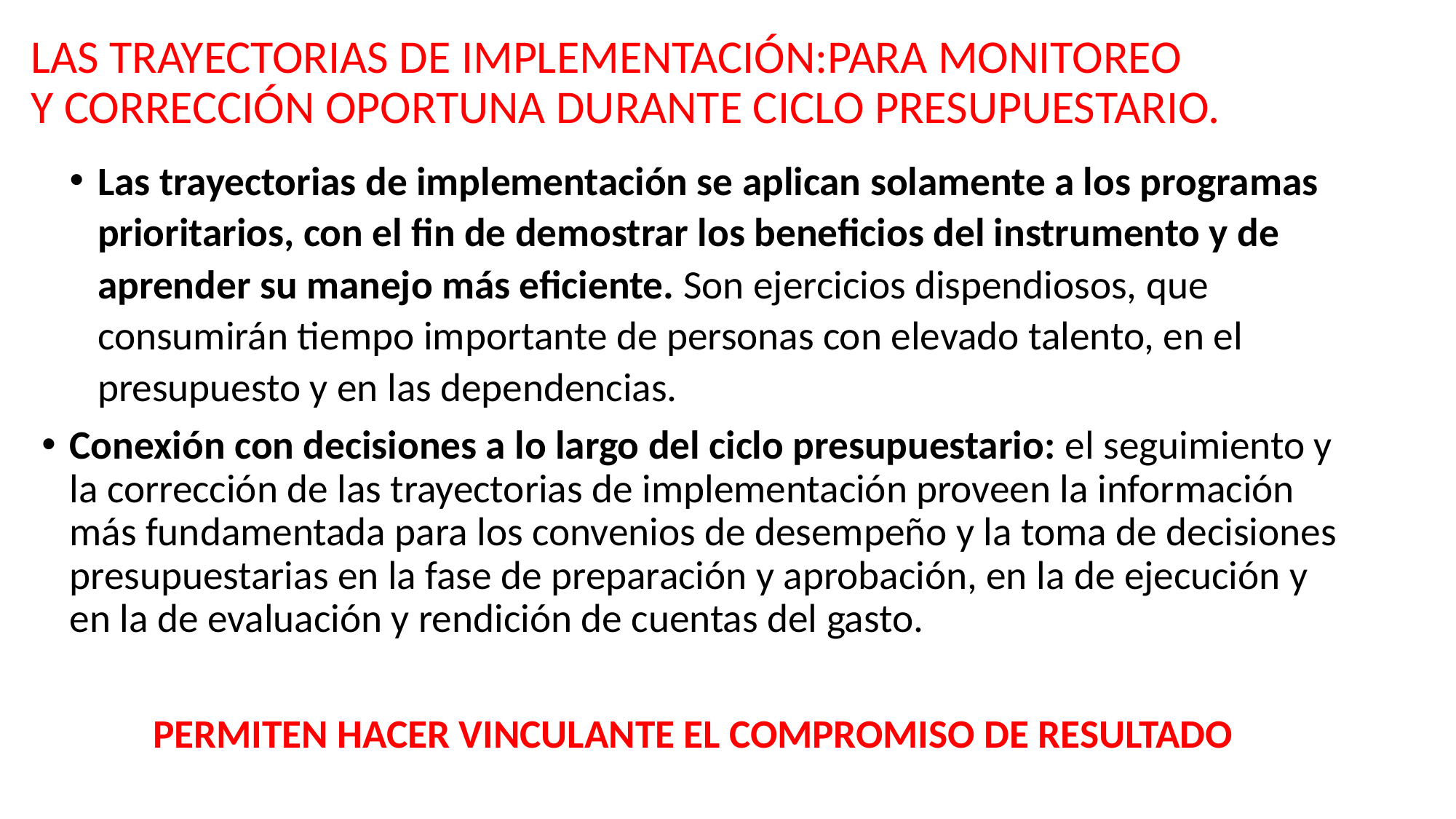

# LAS TRAYECTORIAS DE IMPLEMENTACIÓN:PARA MONITOREO Y CORRECCIÓN OPORTUNA DURANTE CICLO PRESUPUESTARIO.
Las trayectorias de implementación se aplican solamente a los programas prioritarios, con el fin de demostrar los beneficios del instrumento y de aprender su manejo más eficiente. Son ejercicios dispendiosos, que consumirán tiempo importante de personas con elevado talento, en el presupuesto y en las dependencias.
Conexión con decisiones a lo largo del ciclo presupuestario: el seguimiento y la corrección de las trayectorias de implementación proveen la información más fundamentada para los convenios de desempeño y la toma de decisiones presupuestarias en la fase de preparación y aprobación, en la de ejecución y en la de evaluación y rendición de cuentas del gasto.

PERMITEN HACER VINCULANTE EL COMPROMISO DE RESULTADO